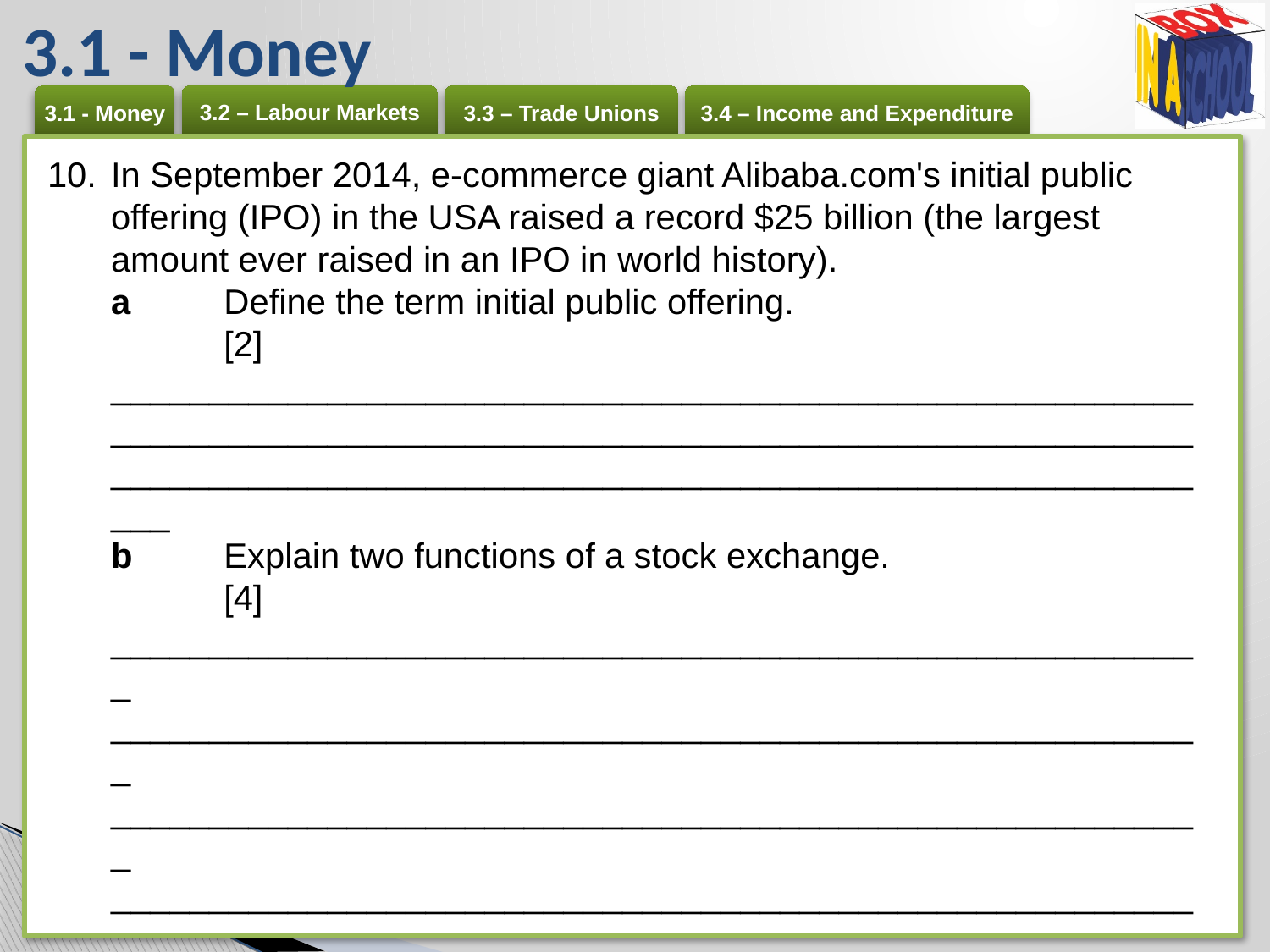

# 3.1 - Money
In September 2014, e-commerce giant Alibaba.com's initial public offering (IPO) in the USA raised a record $25 billion (the largest amount ever raised in an IPO in world history).
a 	Define the term initial public offering.	[2]
________________________________________________________________________________________________________________________________________________________________________
b 	Explain two functions of a stock exchange.	[4]
________________________________________________________ ________________________________________________________ ________________________________________________________ ________________________________________________________
c 	Comment on why Alibaba.com might have decided to float its shares on the stock exchange in the USA.	[4]
________________________________________________________ ________________________________________________________ ________________________________________________________ ________________________________________________________